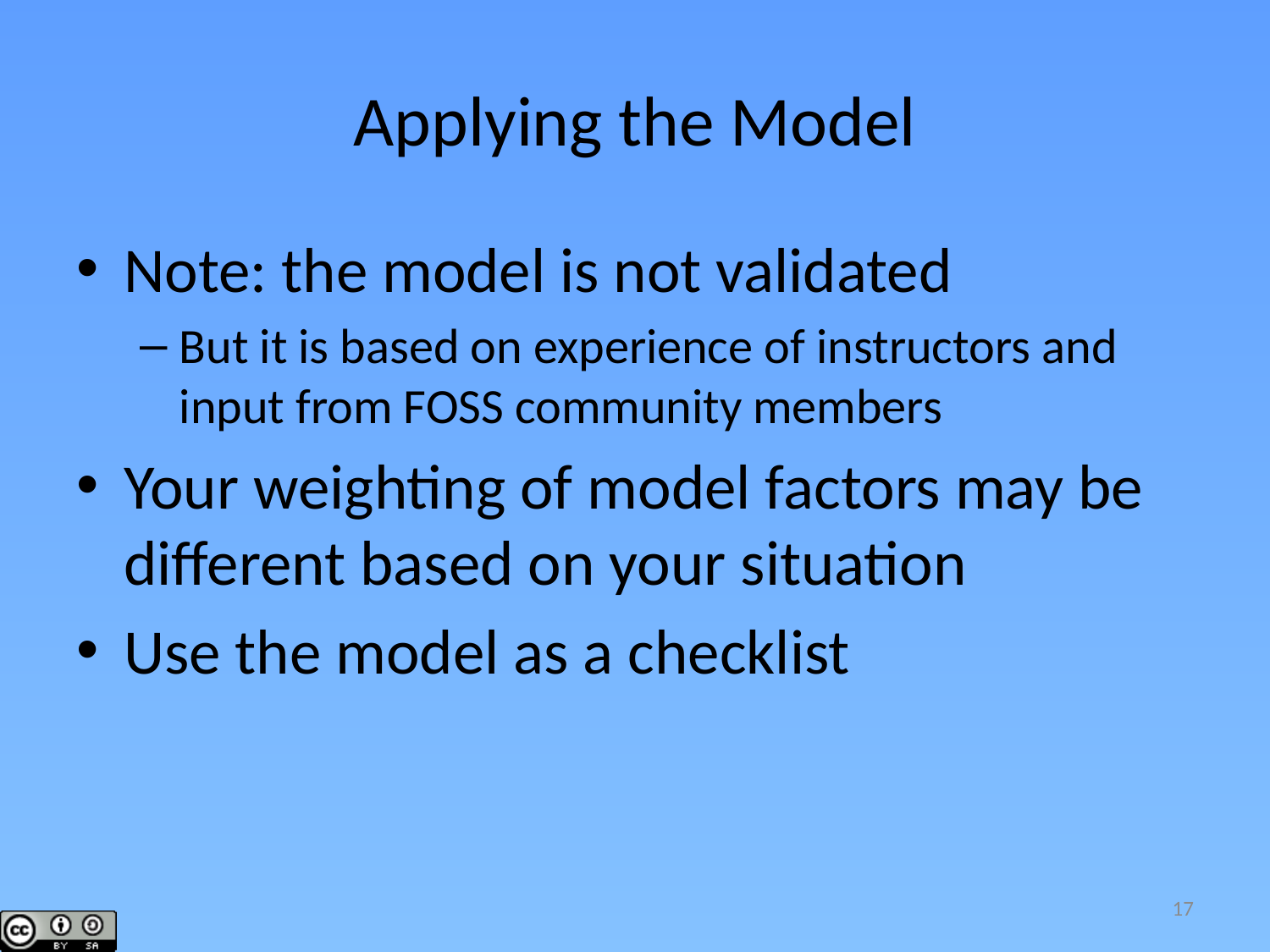

# Applying the Model
Note: the model is not validated
But it is based on experience of instructors and input from FOSS community members
Your weighting of model factors may be different based on your situation
Use the model as a checklist
17